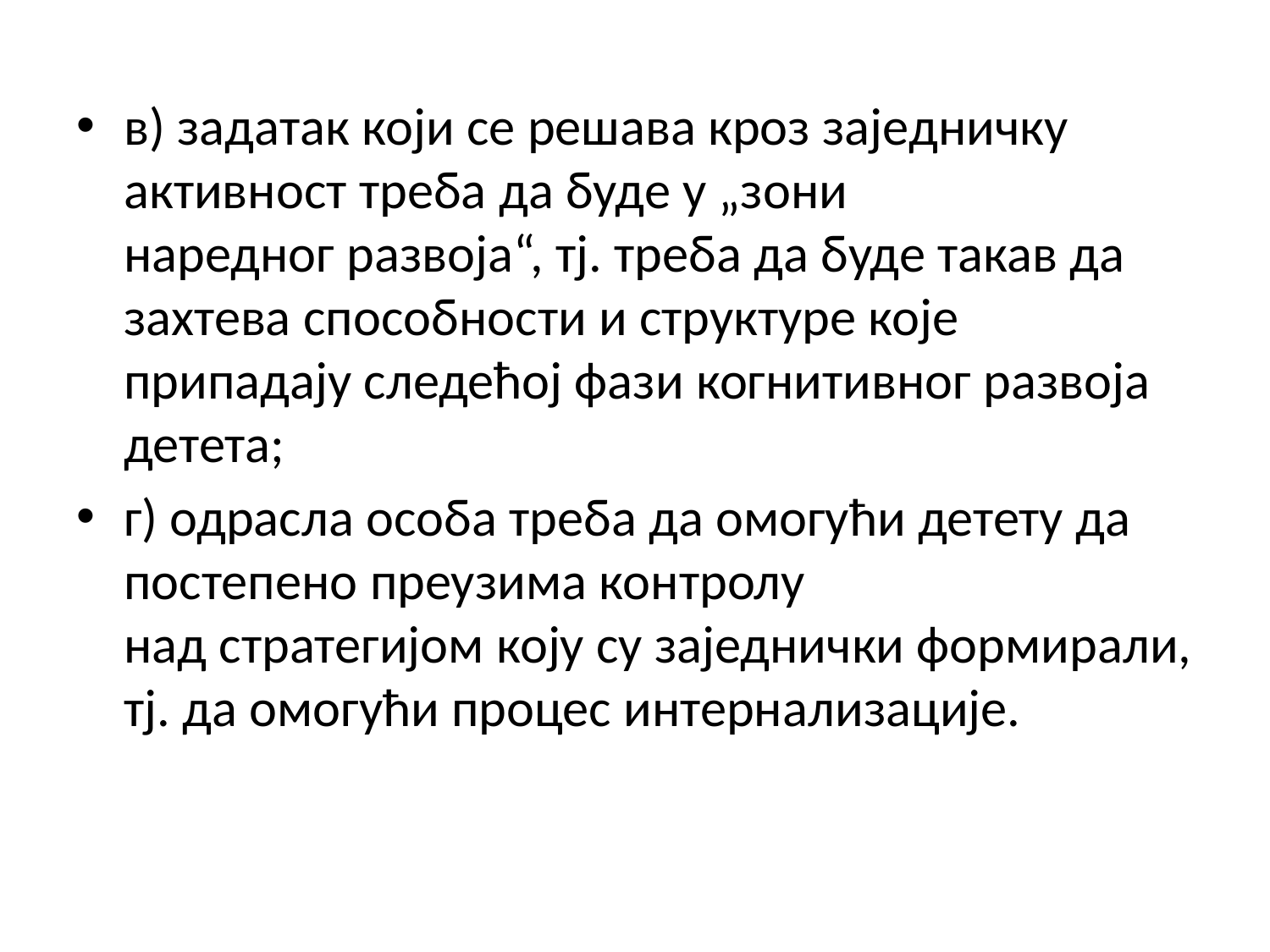

в) задатак који се решава кроз заједничку активност треба да буде у „зони
наредног развоја“, тј. треба да буде такав да захтева способности и структуре које
припадају следећој фази когнитивног развоја детета;
г) одрасла особа треба да омогући детету да постепено преузима контролу
над стратегијом коју су заједнички формирали, тј. да омогући процес интернализације.